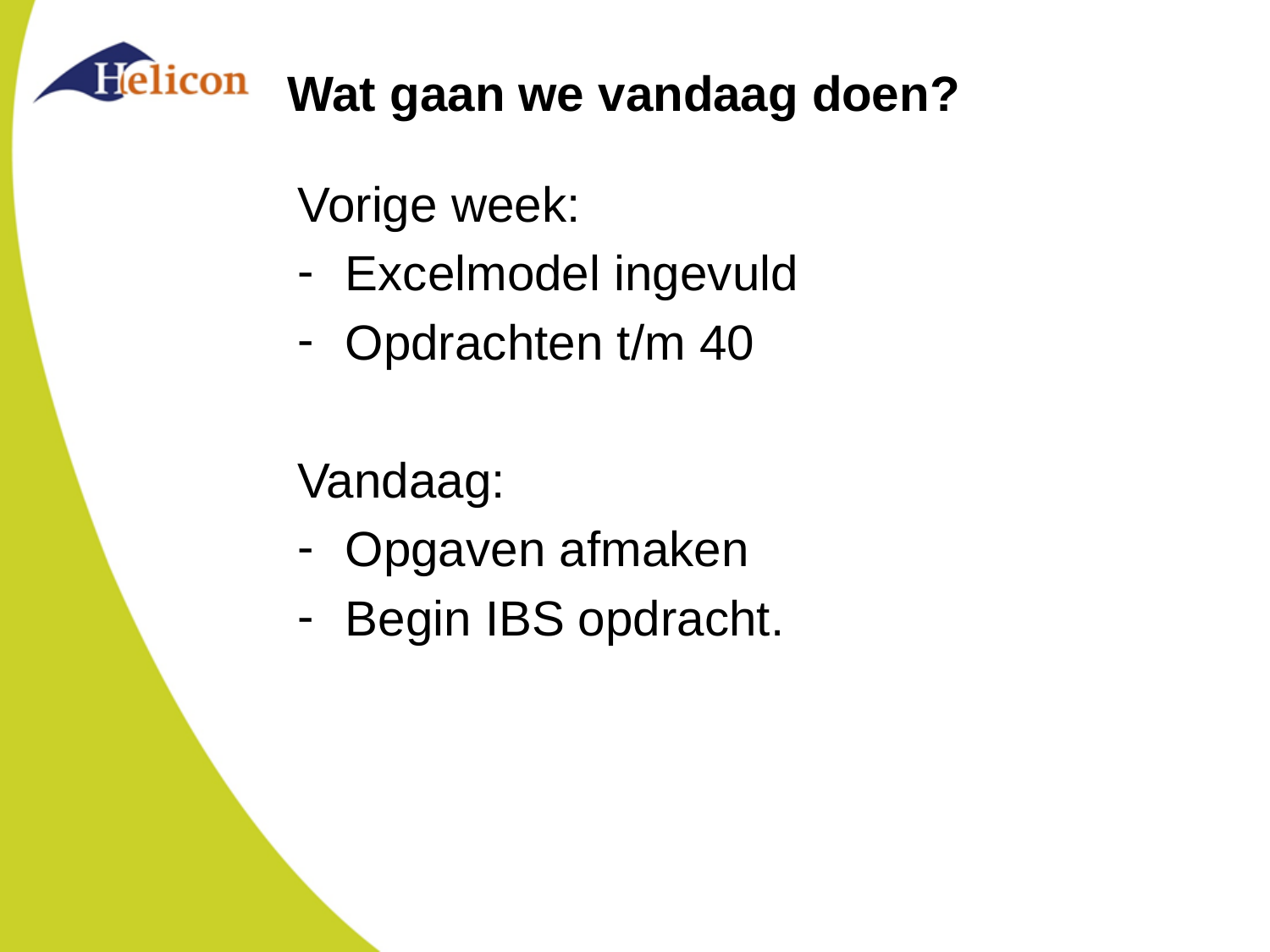

# Wat gaan we vandaag doen?
Vorige week:
Excelmodel ingevuld
Opdrachten t/m 40

Vandaag:
Opgaven afmaken
Begin IBS opdracht.